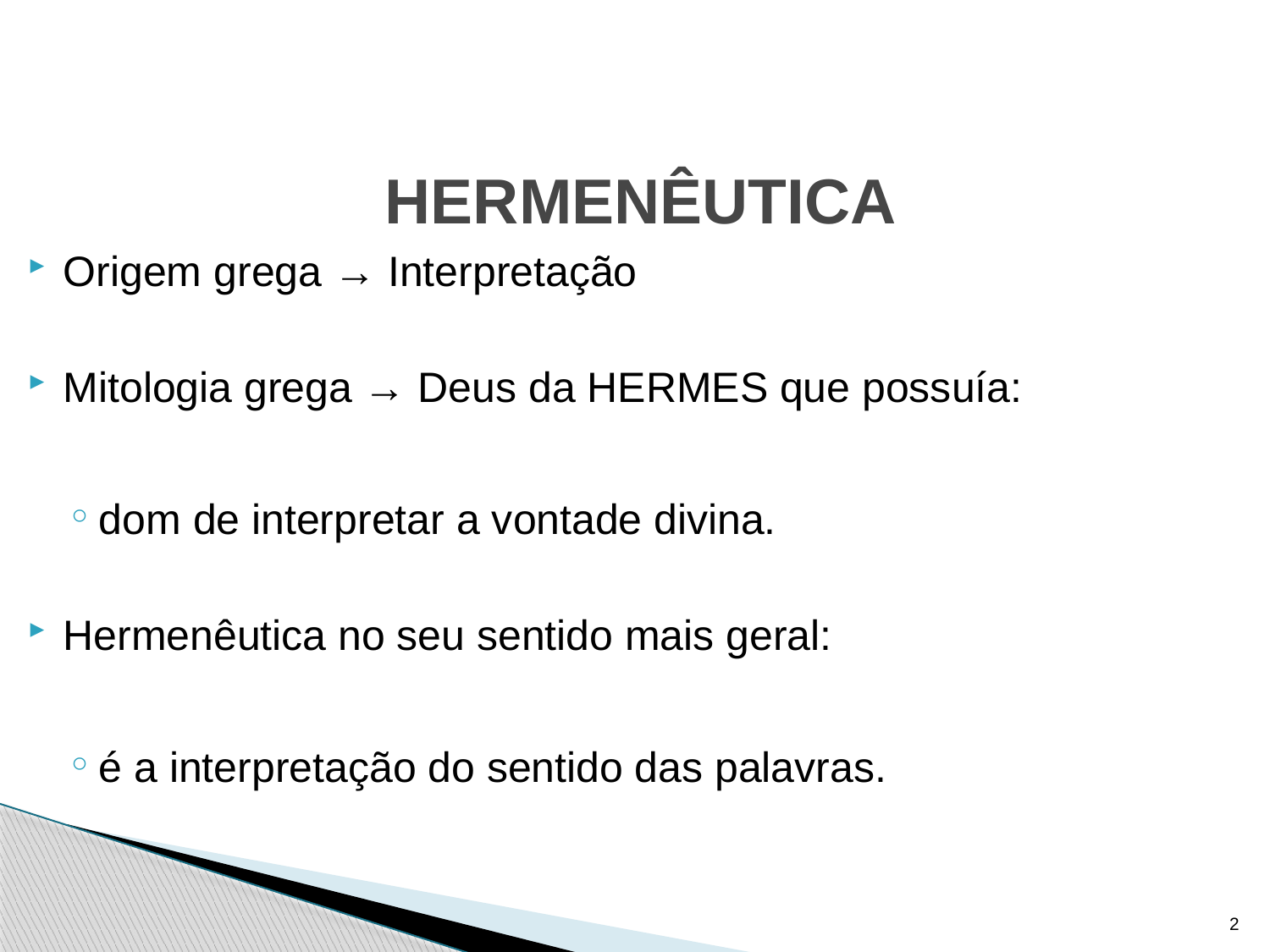

# HERMENÊUTICA
Origem grega → Interpretação

Mitologia grega → Deus da HERMES que possuía:

dom de interpretar a vontade divina.

Hermenêutica no seu sentido mais geral:

é a interpretação do sentido das palavras.

2